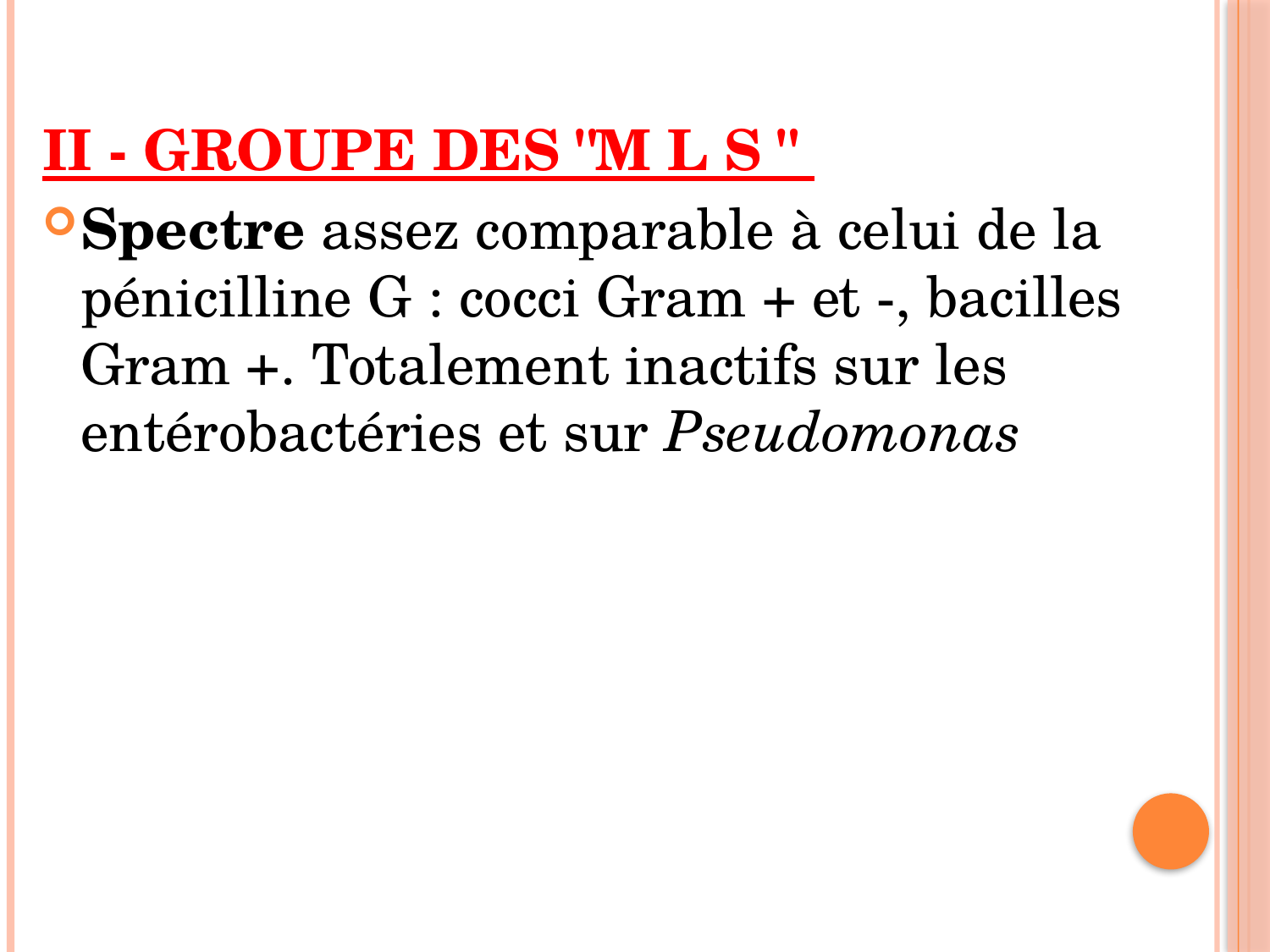

II - GROUPE DES "M L S "
Spectre assez comparable à celui de la pénicilline G : cocci Gram + et -, bacilles Gram +. Totalement inactifs sur les entérobactéries et sur Pseudomonas